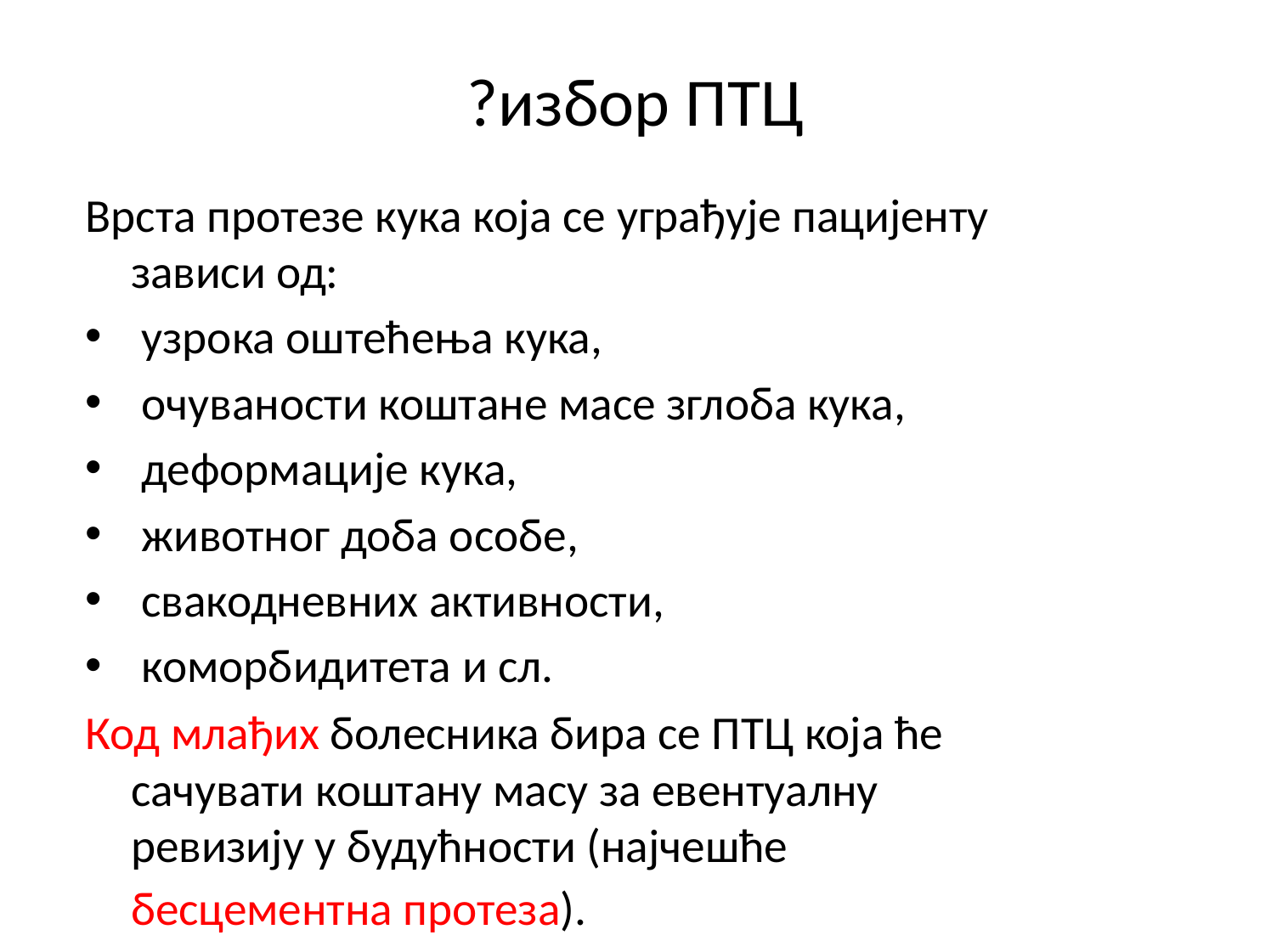

# ?избор ПТЦ
Врста протезе кука која се уграђује пацијенту зависи од:
 узрока оштећења кука,
 очуваности коштане масе зглоба кука,
 деформације кука,
 животног доба особе,
 свакодневних активности,
 коморбидитета и сл.
Код млађих болесника бира се ПТЦ која ће сачувати коштану масу за евентуалну ревизију у будућности (најчешће бесцементна протеза).